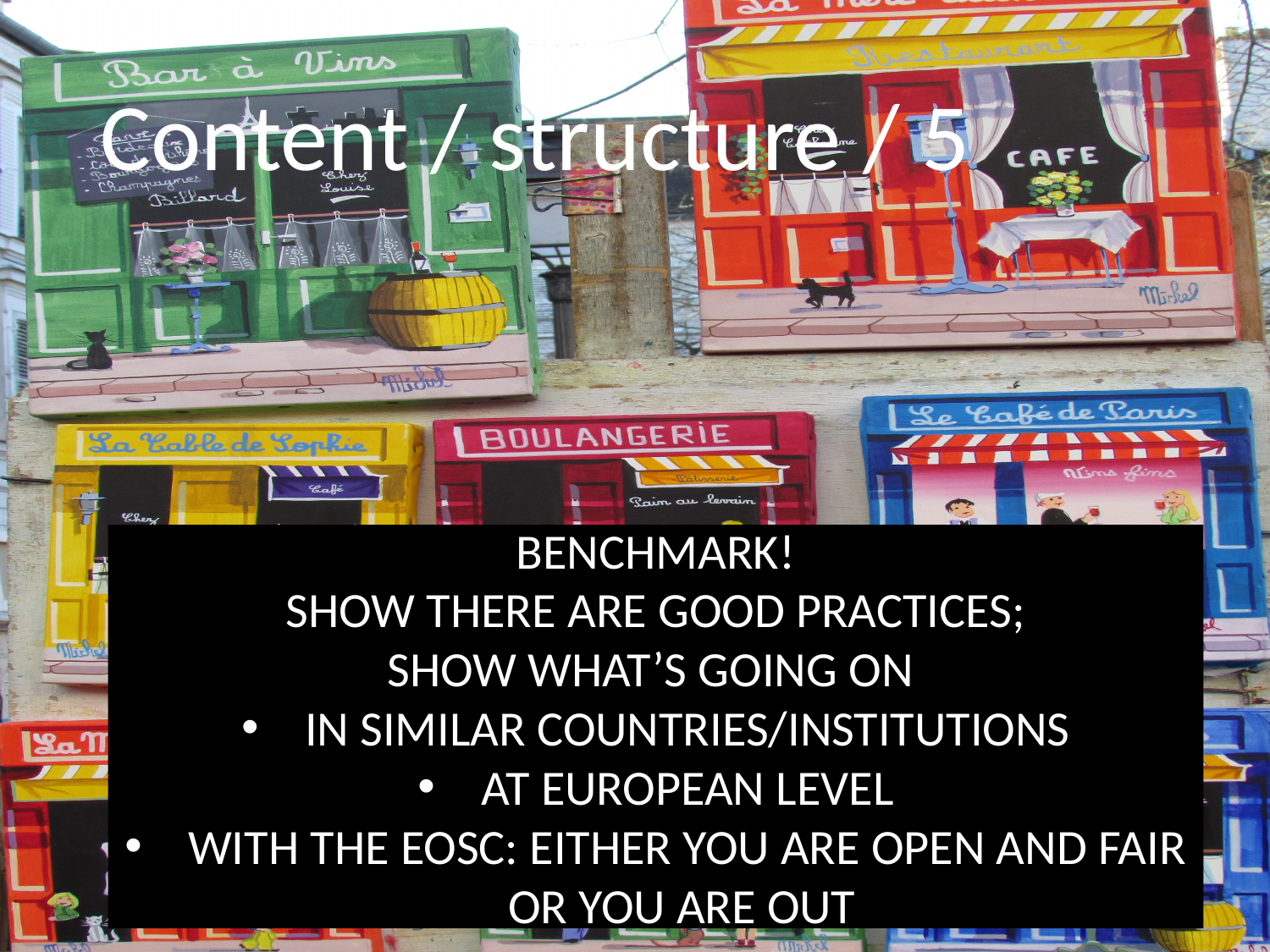

# Content / structure / 5
BENCHMARK!
SHOW THERE ARE GOOD PRACTICES;
SHOW WHAT’S GOING ON
IN SIMILAR COUNTRIES/INSTITUTIONS
AT EUROPEAN LEVEL
WITH THE EOSC: EITHER YOU ARE OPEN AND FAIR OR YOU ARE OUT